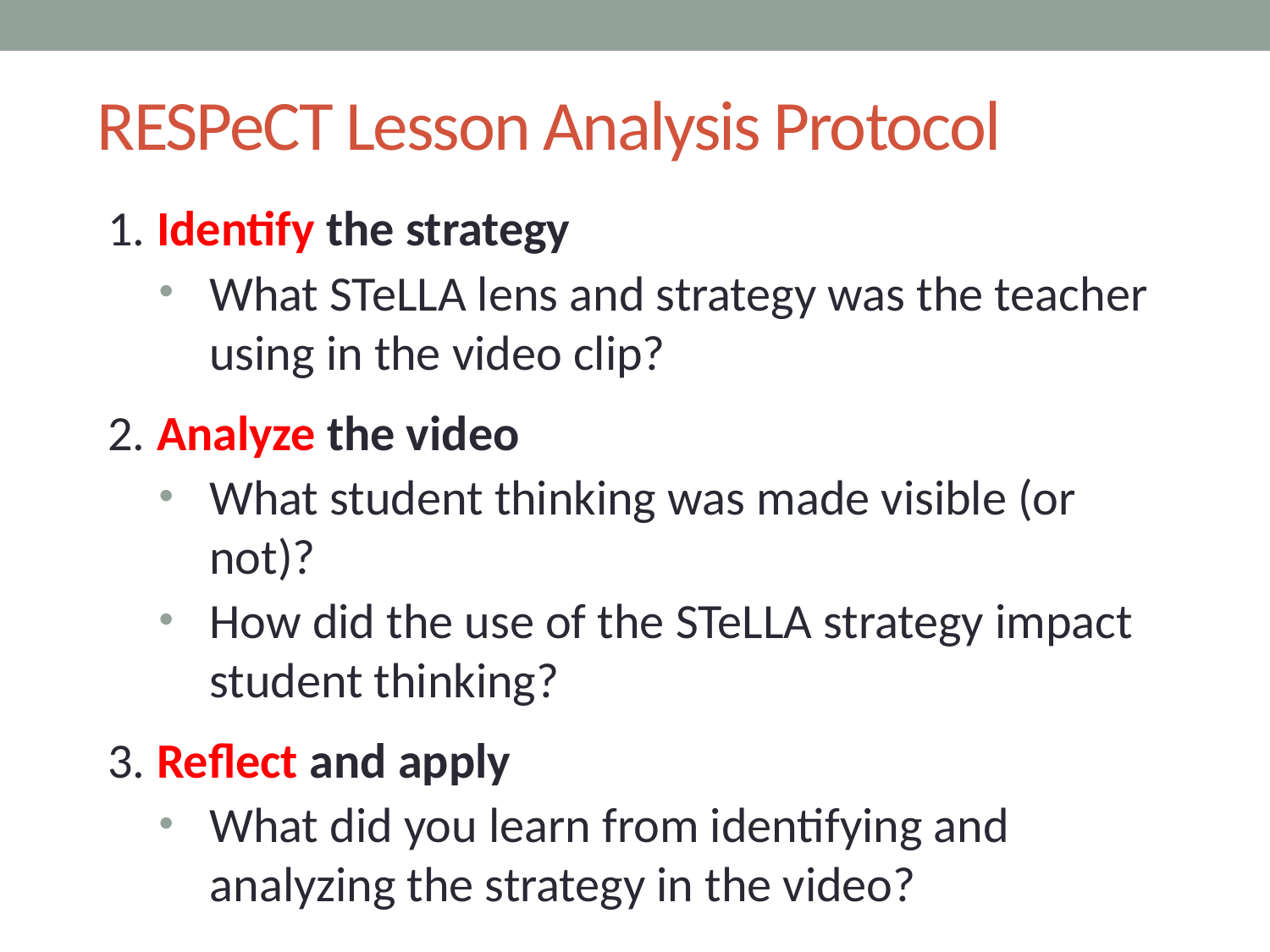

# RESPeCT Lesson Analysis Protocol
1. Identify the strategy
What STeLLA lens and strategy was the teacher using in the video clip?
2. Analyze the video
What student thinking was made visible (or not)?
How did the use of the STeLLA strategy impact student thinking?
3. Reflect and apply
What did you learn from identifying and analyzing the strategy in the video?